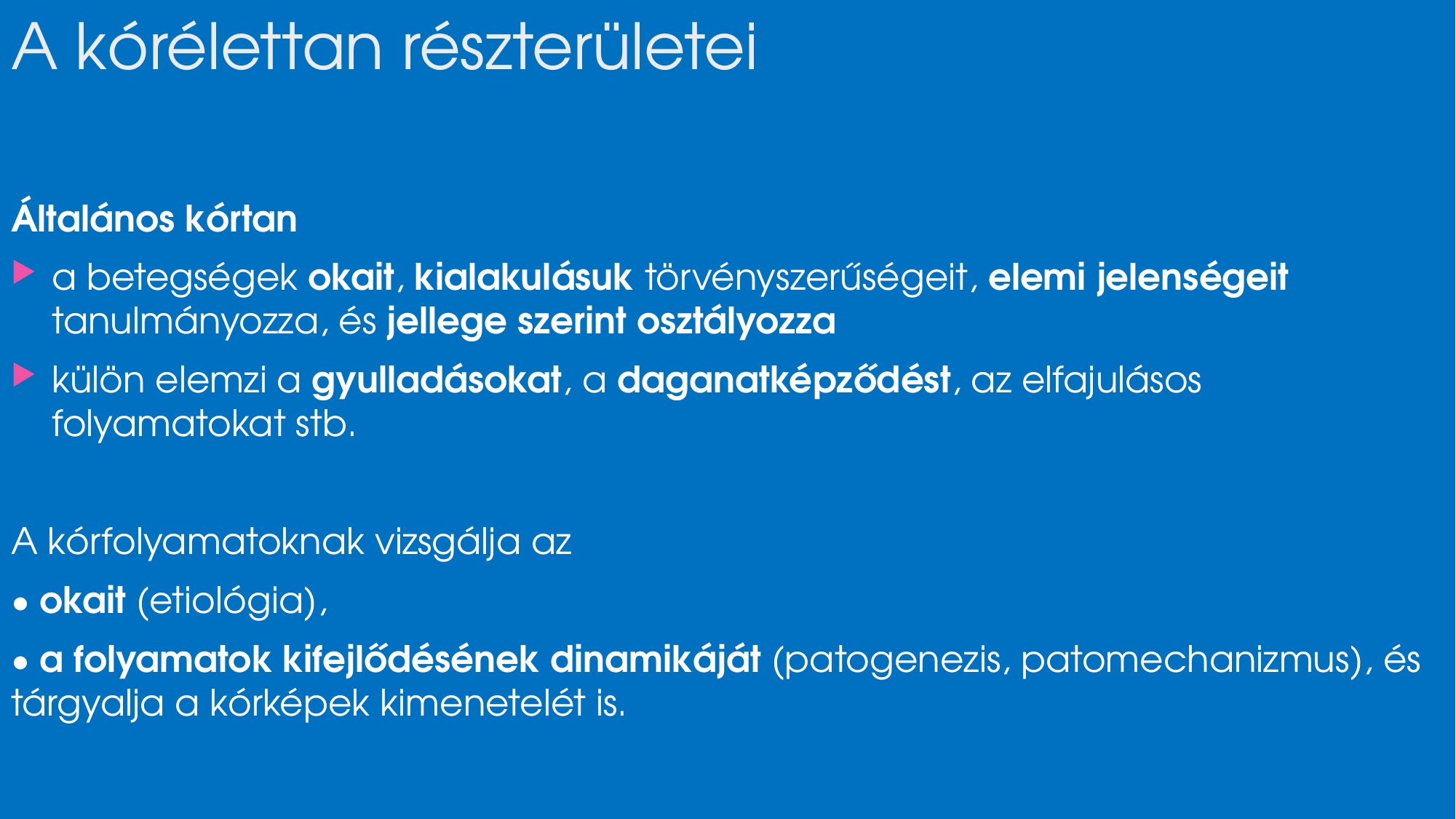

# A kórélettan részterületei
Általános kórtan
a betegségek okait, kialakulásuk törvényszerűségeit, elemi jelenségeit tanulmányozza, és jellege szerint osztályozza
külön elemzi a gyulladásokat, a daganatképződést, az elfajulásos folyamatokat stb.

A kórfolyamatoknak vizsgálja az
• okait (etiológia),
• a folyamatok kifejlődésének dinamikáját (patogenezis, patomechanizmus), és tárgyalja a kórképek kimenetelét is.